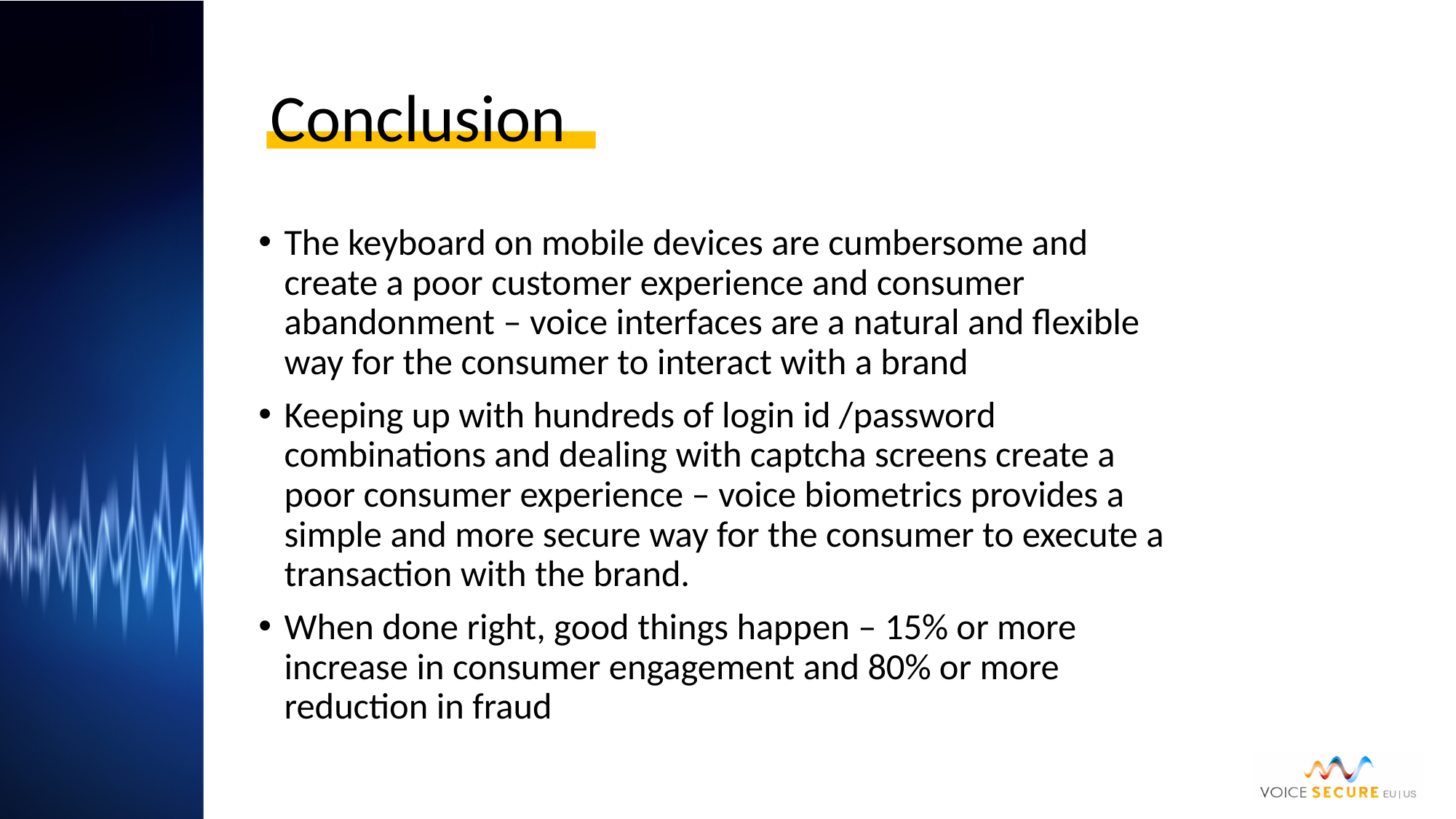

# Conclusion

The keyboard on mobile devices are cumbersome and create a poor customer experience and consumer abandonment – voice interfaces are a natural and flexible way for the consumer to interact with a brand
Keeping up with hundreds of login id /password combinations and dealing with captcha screens create a poor consumer experience – voice biometrics provides a simple and more secure way for the consumer to execute a transaction with the brand.
When done right, good things happen – 15% or more increase in consumer engagement and 80% or more reduction in fraud